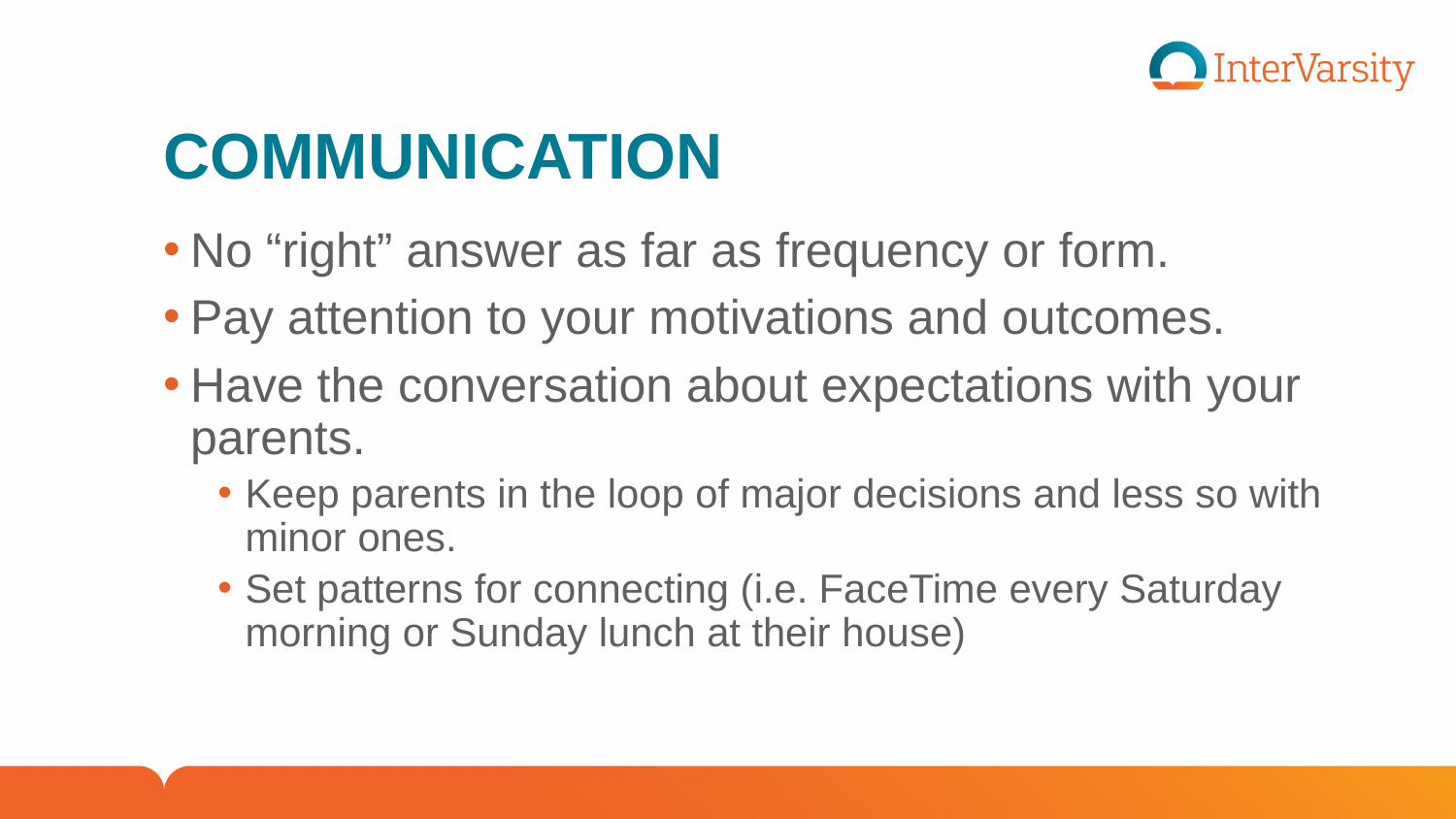

# COMMUNICATION
No “right” answer as far as frequency or form.
Pay attention to your motivations and outcomes.
Have the conversation about expectations with your parents.
Keep parents in the loop of major decisions and less so with minor ones.
Set patterns for connecting (i.e. FaceTime every Saturday morning or Sunday lunch at their house)